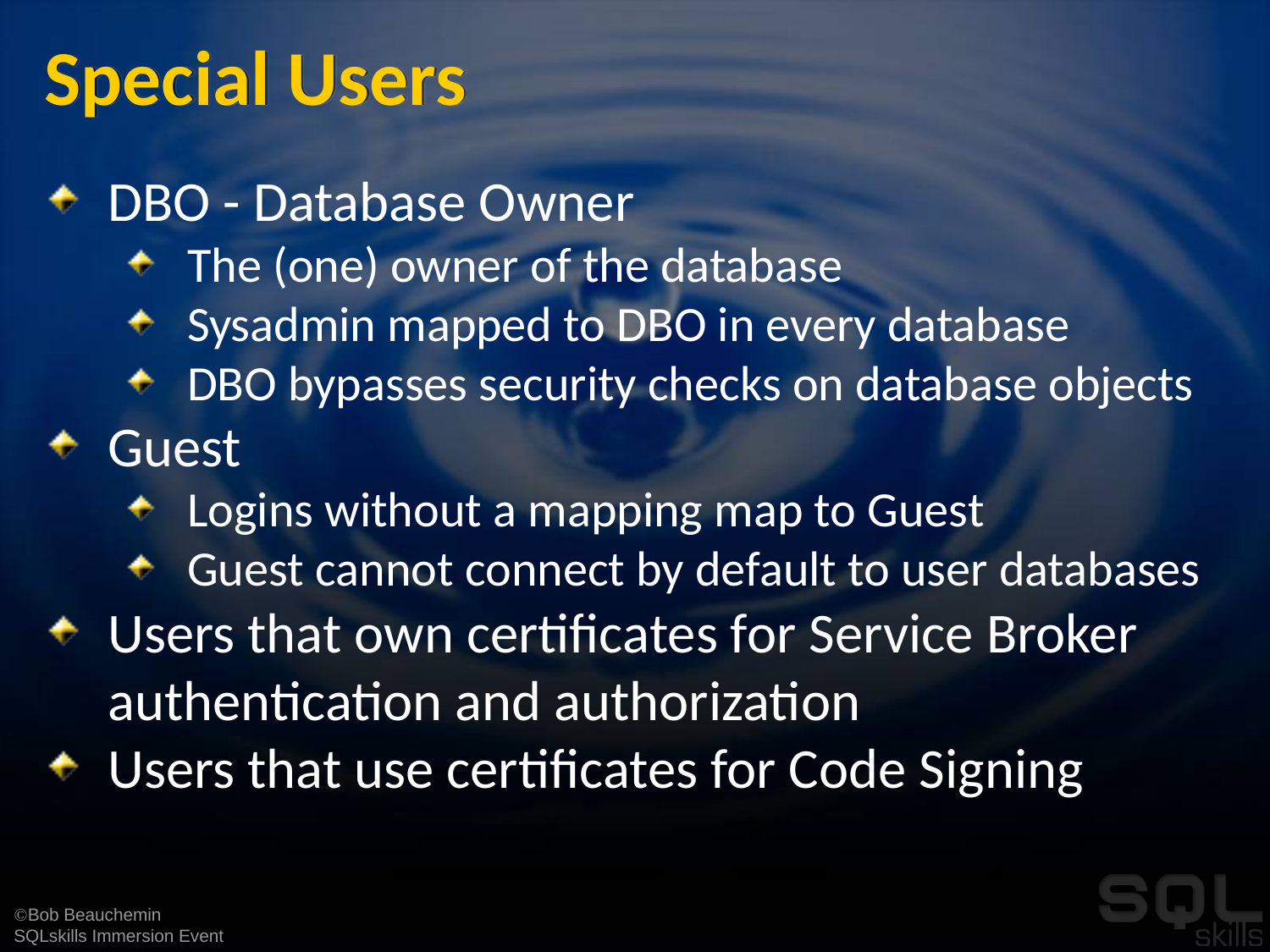

# Special Users
DBO - Database Owner
The (one) owner of the database
Sysadmin mapped to DBO in every database
DBO bypasses security checks on database objects
Guest
Logins without a mapping map to Guest
Guest cannot connect by default to user databases
Users that own certificates for Service Broker authentication and authorization
Users that use certificates for Code Signing